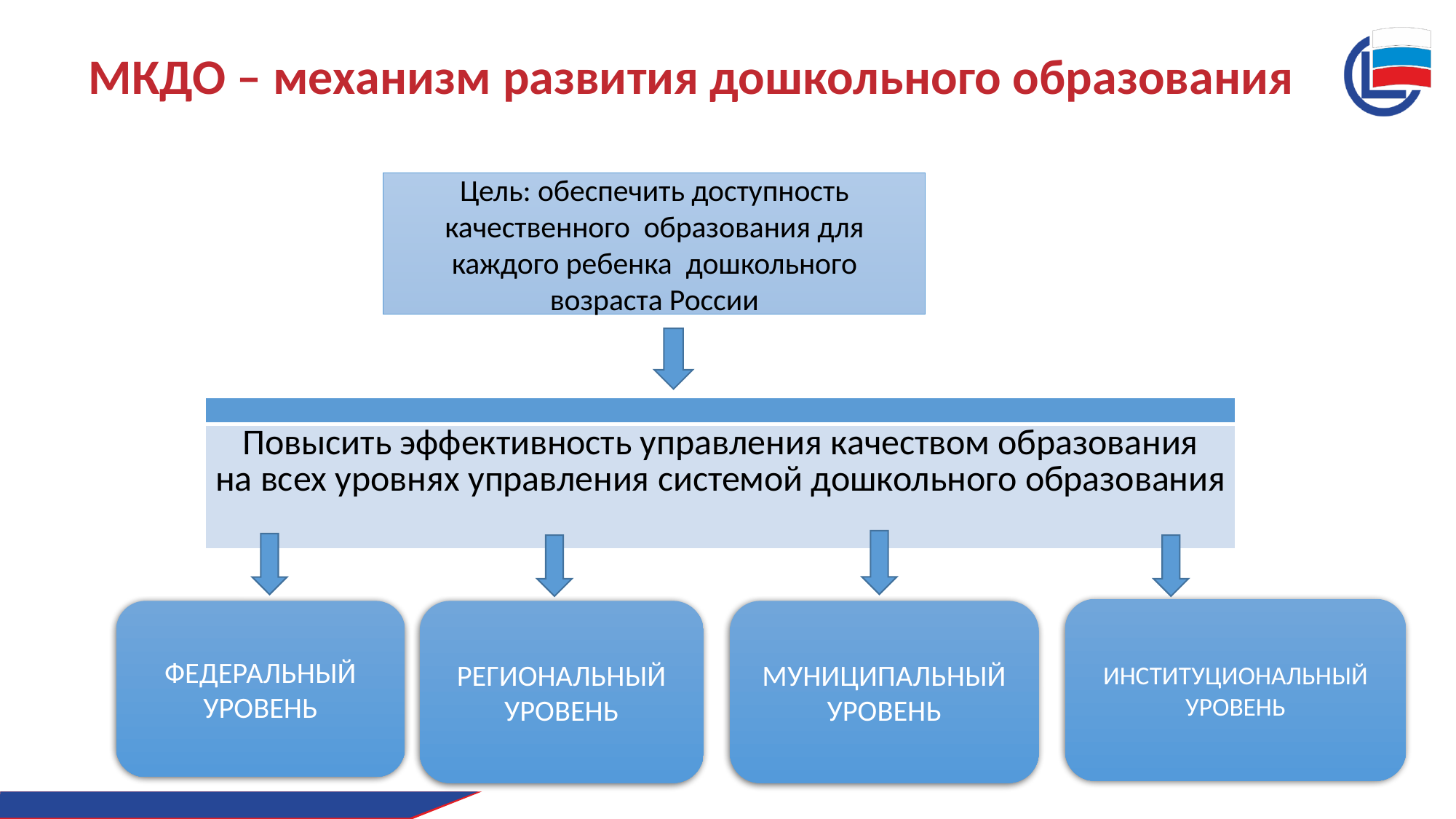

МКДО – механизм развития дошкольного образования
Цель: обеспечить доступность качественного  образования для каждого ребенка  дошкольного возраста России

|  |
| --- |
| Повысить эффективность управления качеством образования на всех уровнях управления системой дошкольного образования |

ИНСТИТУЦИОНАЛЬНЫЙ УРОВЕНЬ
РЕГИОНАЛЬНЫЙ УРОВЕНЬ
МУНИЦИПАЛЬНЫЙ УРОВЕНЬ
ФЕДЕРАЛЬНЫЙ УРОВЕНЬ